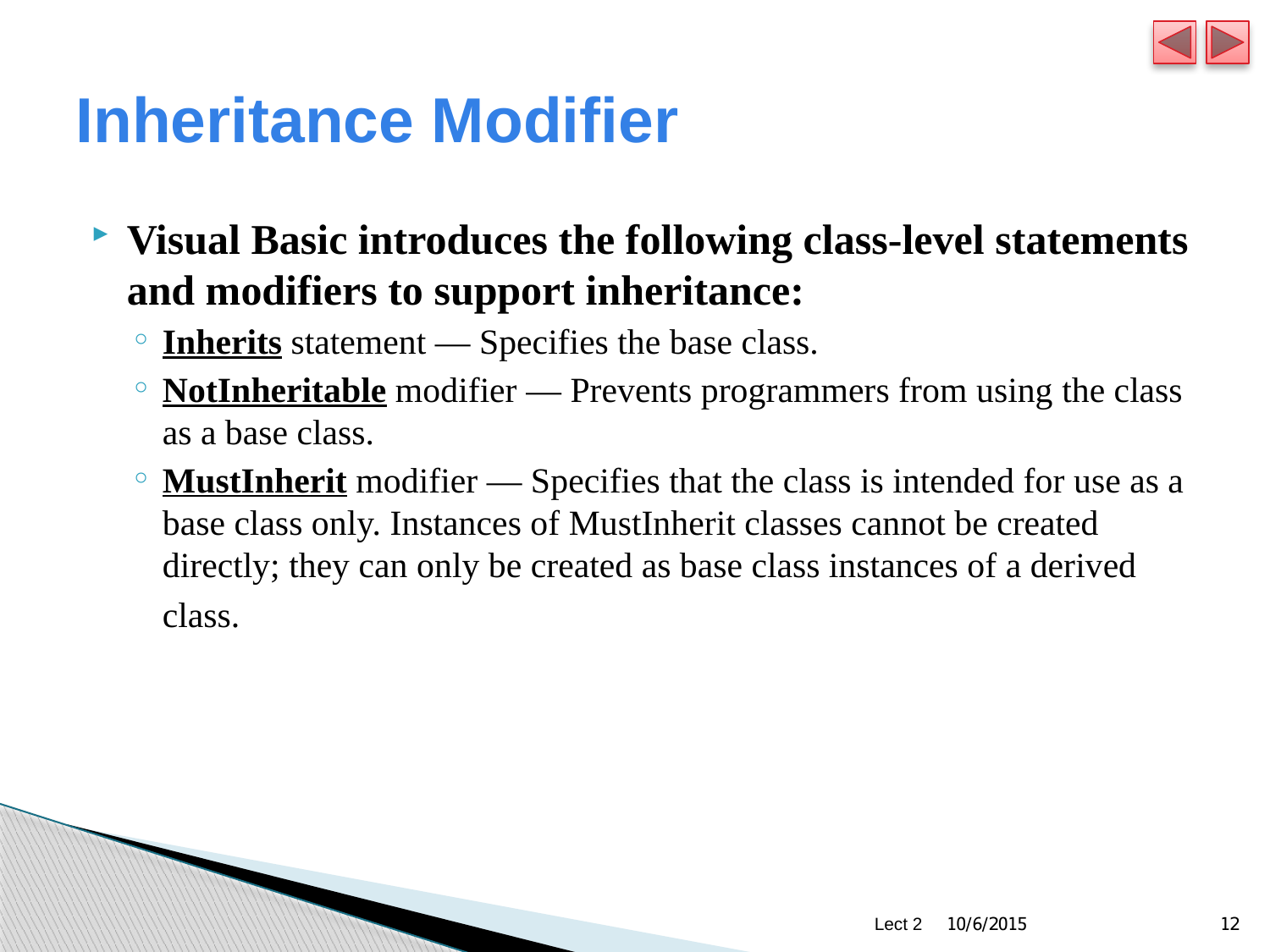

# Inheritance Modifier
Visual Basic introduces the following class-level statements and modifiers to support inheritance:
Inherits statement — Specifies the base class.
NotInheritable modifier — Prevents programmers from using the class as a base class.
MustInherit modifier — Specifies that the class is intended for use as a base class only. Instances of MustInherit classes cannot be created directly; they can only be created as base class instances of a derived class.

Lect 2
10/6/2015
12